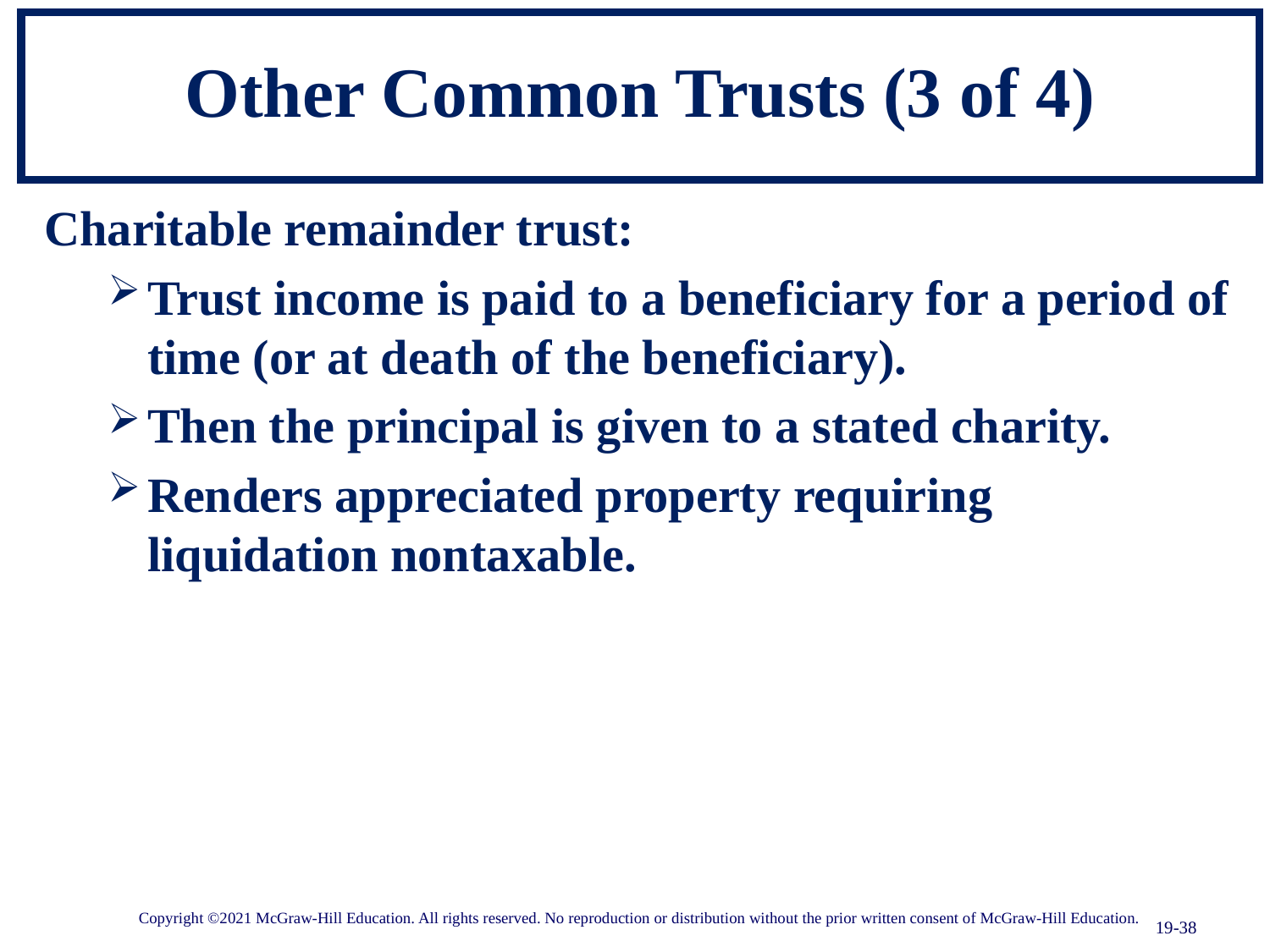

# Other Common Trusts (3 of 4)
Charitable remainder trust:
Trust income is paid to a beneficiary for a period of time (or at death of the beneficiary).
Then the principal is given to a stated charity.
Renders appreciated property requiring liquidation nontaxable.
Copyright ©2021 McGraw-Hill Education. All rights reserved. No reproduction or distribution without the prior written consent of McGraw-Hill Education.
19-38